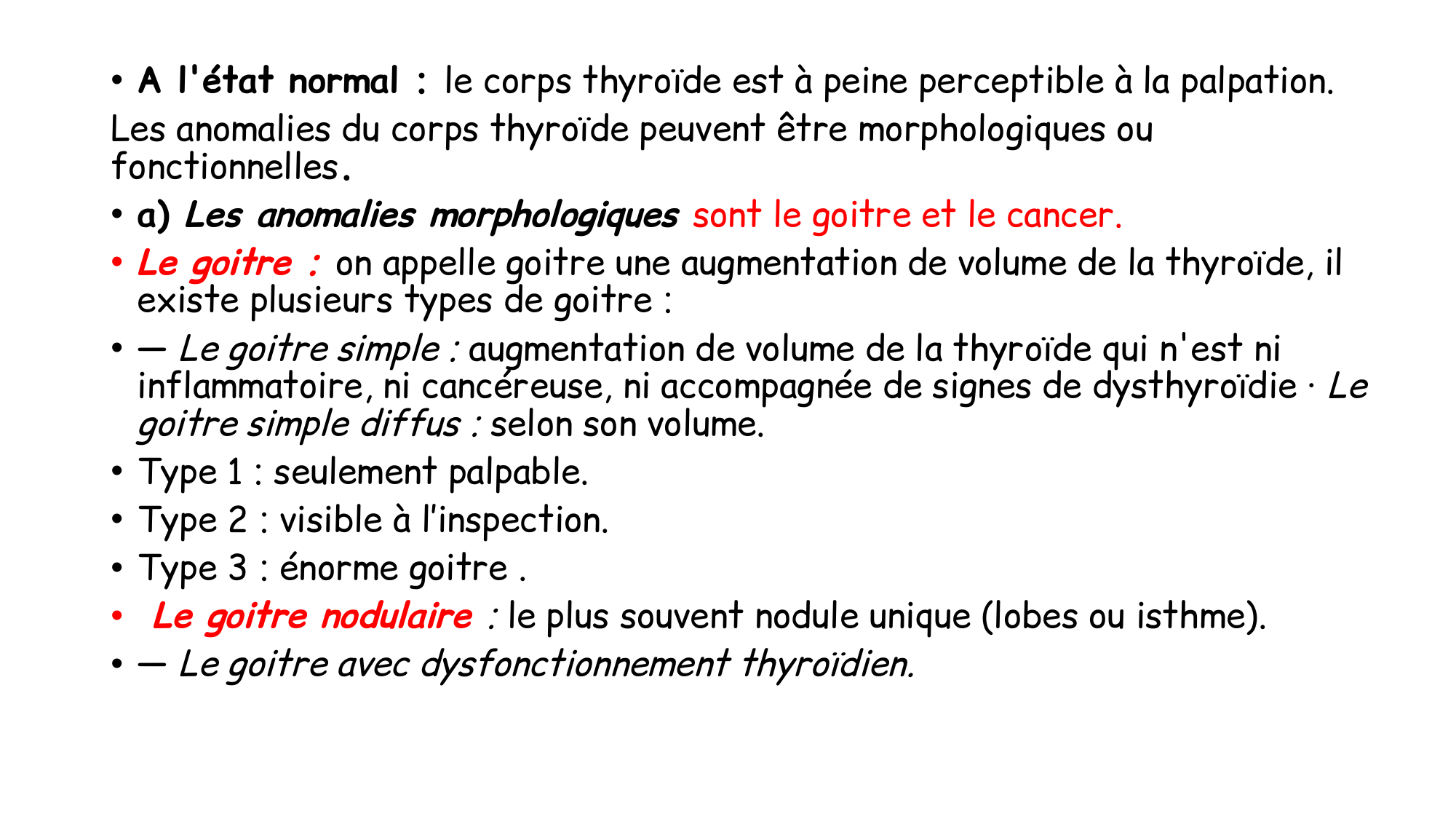

A l'état normal : le corps thyroïde est à peine perceptible à la palpation.
Les anomalies du corps thyroïde peuvent être morphologiques ou fonctionnelles.
a) Les anomalies morphologiques sont le goitre et le cancer.
Le goitre : on appelle goitre une augmentation de volume de la thyroïde, il existe plusieurs types de goitre :
— Le goitre simple : augmentation de volume de la thyroïde qui n'est ni inflammatoire, ni cancéreuse, ni accompagnée de signes de dysthyroïdie · Le goitre simple diffus : selon son volume.
Type 1 : seulement palpable.
Type 2 : visible à l’inspection.
Type 3 : énorme goitre .
 Le goitre nodulaire : le plus souvent nodule unique (lobes ou isthme).
— Le goitre avec dysfonctionnement thyroïdien.